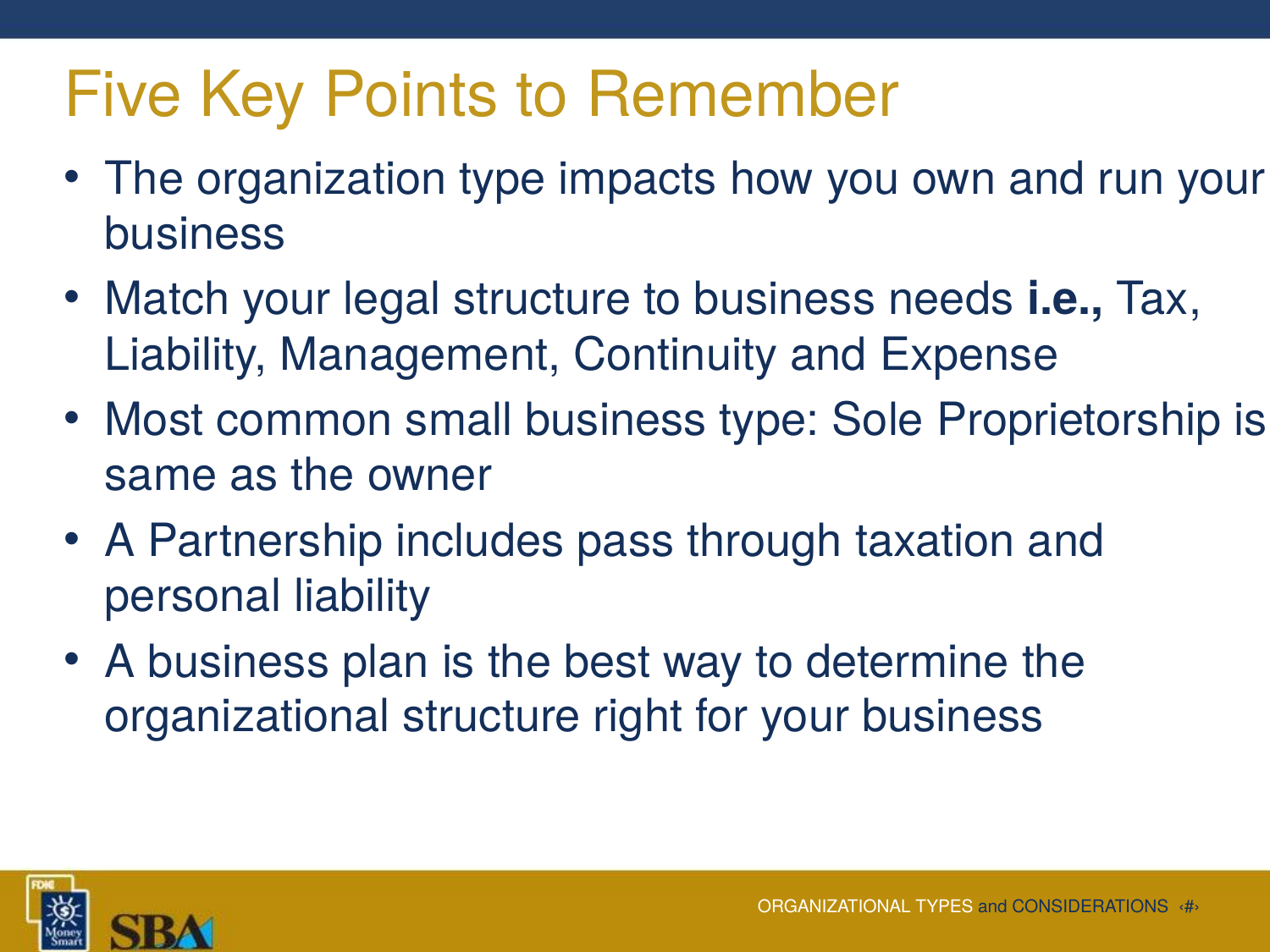

# Five Key Points to Remember
The organization type impacts how you own and run your business
Match your legal structure to business needs i.e., Tax, Liability, Management, Continuity and Expense
Most common small business type: Sole Proprietorship is same as the owner
A Partnership includes pass through taxation and personal liability
A business plan is the best way to determine the organizational structure right for your business